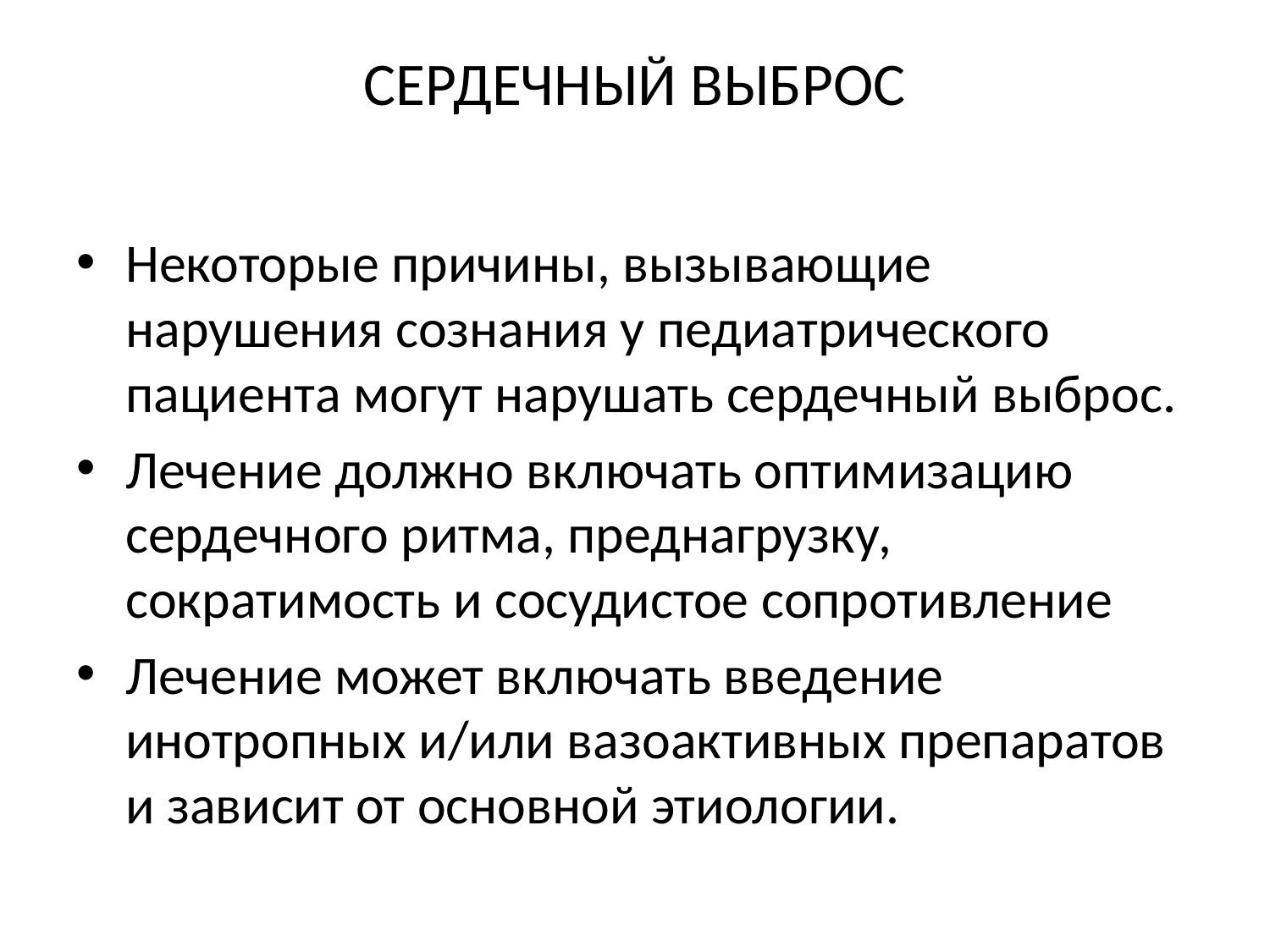

# СЕРДЕЧНЫЙ ВЫБРОС
Некоторые причины, вызывающие нарушения сознания у педиатрического пациента могут нарушать сердечный выброс.
Лечение должно включать оптимизацию сердечного ритма, преднагрузку, сократимость и сосудистое сопротивление
Лечение может включать введение инотропных и/или вазоактивных препаратов и зависит от основной этиологии.